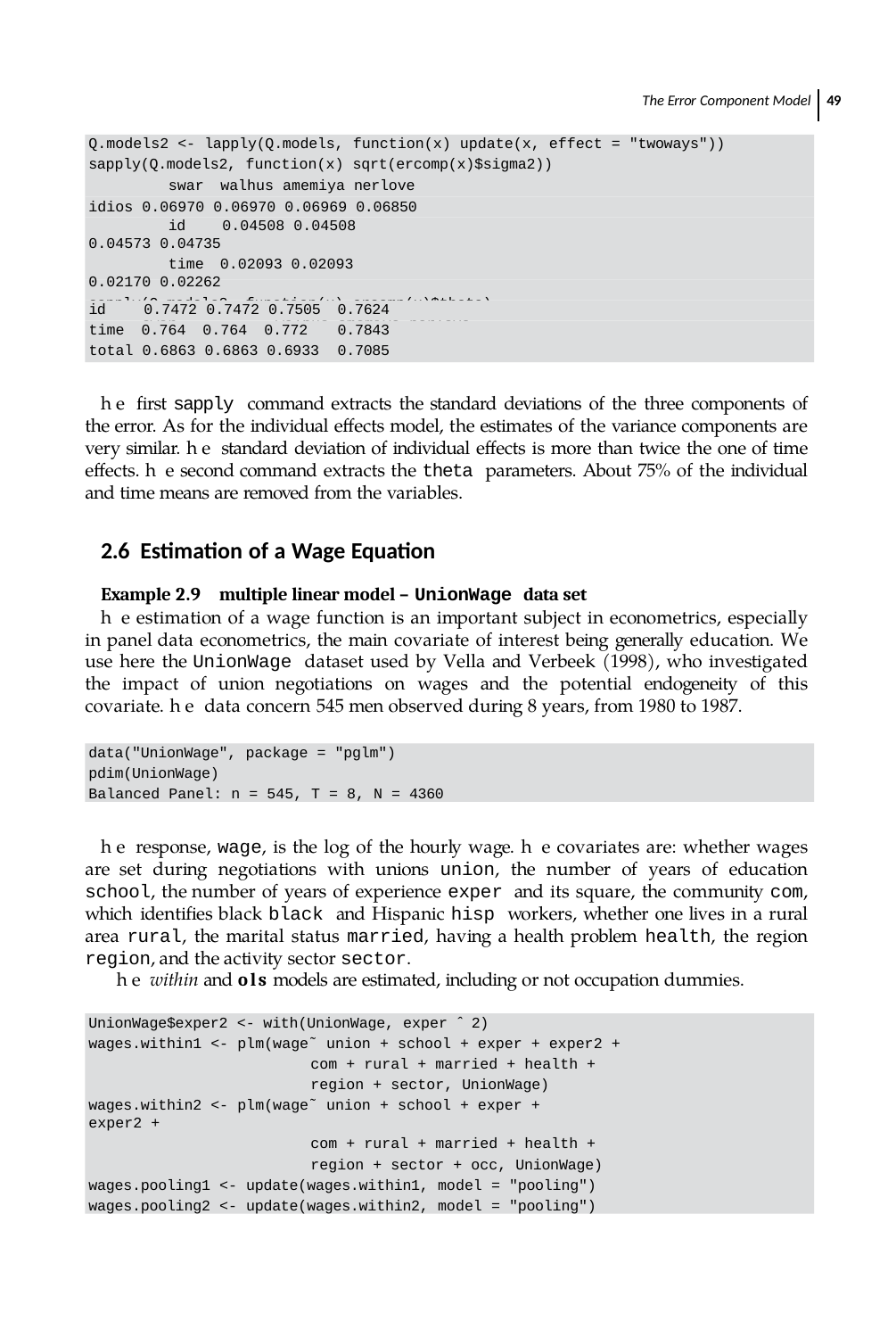

The Error Component Model  49

Q.models2 <- lapply(Q.models, function(x) update(x, effect = "twoways")) sapply(Q.models2, function(x) sqrt(ercomp(x)$sigma2))
swar walhus amemiya nerlove idios 0.06970 0.06970 0.06969 0.06850
id	0.04508 0.04508 0.04573 0.04735
time 0.02093 0.02093 0.02170 0.02262
sapply(Q.models2, function(x) ercomp(x)$theta) swar	walhus amemiya nerlove

id	0.7472 0.7472 0.7505
time 0.764 0.764 0.772
total 0.6863 0.6863 0.6933
0.7624
0.7843
0.7085

he ﬁrst sapply command extracts the standard deviations of the three components of the error. As for the individual effects model, the estimates of the variance components are very similar. he standard deviation of individual effects is more than twice the one of time effects. he second command extracts the theta parameters. About 75% of the individual and time means are removed from the variables.

2.6	Estimation of a Wage Equation
Example 2.9  multiple linear model – UnionWage data set
he estimation of a wage function is an important subject in econometrics, especially in panel data econometrics, the main covariate of interest being generally education. We use here the UnionWage dataset used by Vella and Verbeek (1998), who investigated the impact of union negotiations on wages and the potential endogeneity of this covariate. he data concern 545 men observed during 8 years, from 1980 to 1987.
data("UnionWage", package = "pglm")
pdim(UnionWage)
Balanced Panel: n = 545, T = 8, N = 4360
he response, wage, is the log of the hourly wage. he covariates are: whether wages are set during negotiations with unions union, the number of years of education school, the number of years of experience exper and its square, the community com, which identiﬁes black black and Hispanic hisp workers, whether one lives in a rural area rural, the marital status married, having a health problem health, the region region, and the activity sector sector.
he within and ols models are estimated, including or not occupation dummies.
UnionWage$exper2 <- with(UnionWage, exper ̂ 2)
wages.within1 <- plm(wage ̃ union + school + exper + exper2 +
com + rural + married + health + region + sector, UnionWage)
wages.within2 <- plm(wage ̃ union + school + exper + exper2 +
com + rural + married + health + region + sector + occ, UnionWage)
wages.pooling1 <- update(wages.within1, model = "pooling") wages.pooling2 <- update(wages.within2, model = "pooling")